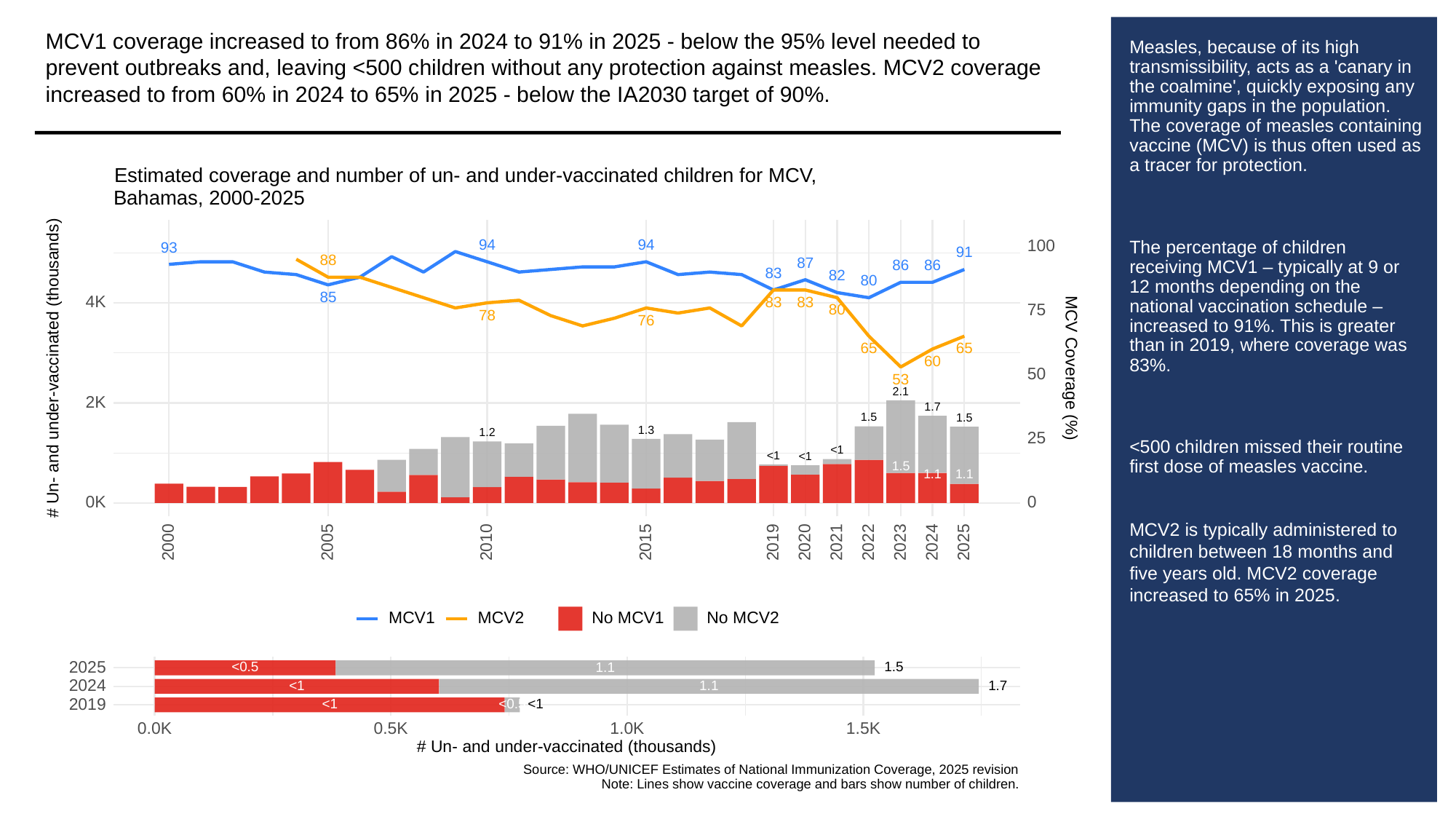

MCV1 coverage increased to from 86% in 2024 to 91% in 2025 - below the 95% level needed to prevent outbreaks and, leaving <500 children without any protection against measles. MCV2 coverage increased to from 60% in 2024 to 65% in 2025 - below the IA2030 target of 90%.
# Measles, because of its high transmissibility, acts as a 'canary in the coalmine', quickly exposing any immunity gaps in the population. The coverage of measles containing vaccine (MCV) is thus often used as a tracer for protection.

The percentage of children receiving MCV1 – typically at 9 or 12 months depending on the national vaccination schedule – increased to 91%. This is greater than in 2019, where coverage was 83%.

<500 children missed their routine first dose of measles vaccine.

MCV2 is typically administered to children between 18 months and five years old. MCV2 coverage increased to 65% in 2025.

Estimated coverage and number of un- and under-vaccinated children for MCV,
Bahamas, 2000-2025

94
94
100
93
91

88
87

86
86
83
82
80
85
4K
83
83

75
80
78
76
65
65

60
# Un- and under-vaccinated (thousands)
MCV Coverage (%)
50
53
2.1
2K

1.7
1.5

1.5

1.3

1.2
25

<1

<1
<1

1.5

1.1
1.1

0K
0

2023
2000
2005
2010
2015
2019
2020
2021
2022
2024
2025

MCV1
MCV2
No MCV1
No MCV2

2025
<0.5
1.5
1.1

2024
<1
1.1
1.7

2019
<0.5
<1
<1

0.0K
0.5K
1.0K
1.5K
# Un- and under-vaccinated (thousands)
Source: WHO/UNICEF Estimates of National Immunization Coverage, 2025 revision
Note: Lines show vaccine coverage and bars show number of children.